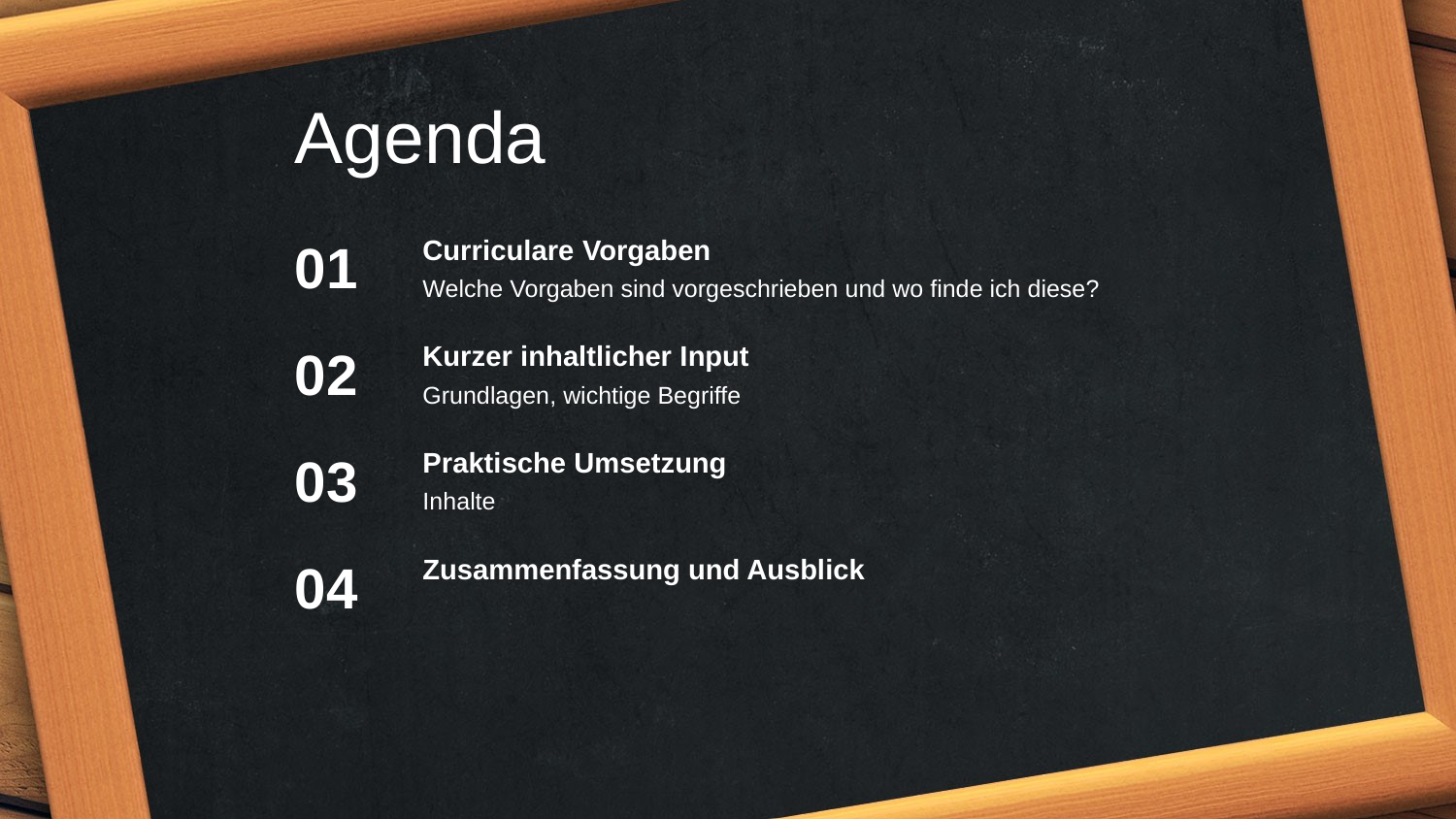

Agenda
Curriculare Vorgaben
Welche Vorgaben sind vorgeschrieben und wo finde ich diese?
01
Kurzer inhaltlicher Input
Grundlagen, wichtige Begriffe
02
Praktische Umsetzung
Inhalte
03
Zusammenfassung und Ausblick

04